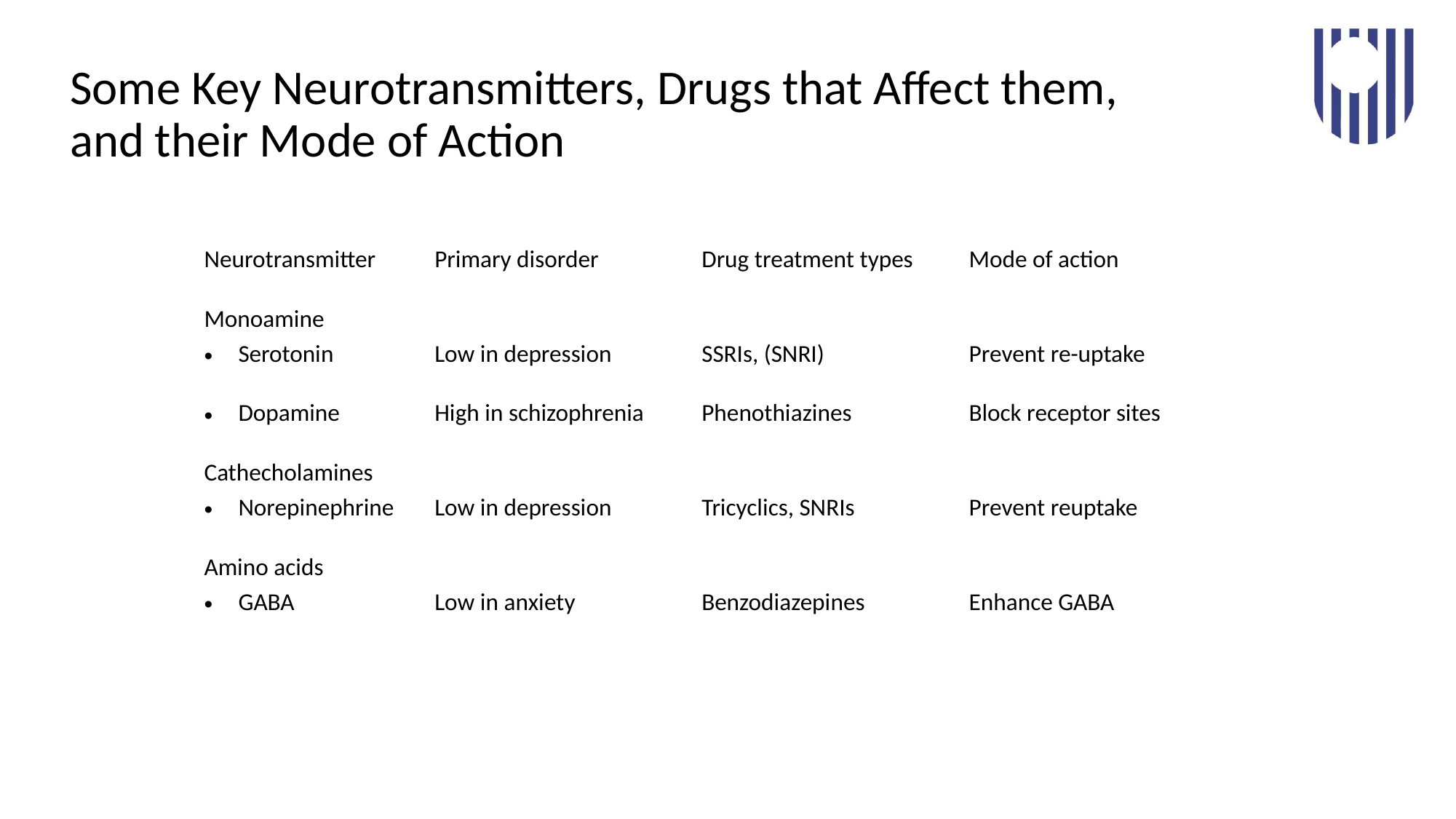

# Some Key Neurotransmitters, Drugs that Affect them, and their Mode of Action
| Neurotransmitter | Primary disorder | Drug treatment types | Mode of action |
| --- | --- | --- | --- |
| Monoamine |  |  |  |
| Serotonin | Low in depression | SSRIs, (SNRI) | Prevent re-uptake |
| Dopamine | High in schizophrenia | Phenothiazines | Block receptor sites |
| Cathecholamines |  |  |  |
| Norepinephrine | Low in depression | Tricyclics, SNRIs | Prevent reuptake |
| Amino acids |  |  |  |
| GABA | Low in anxiety | Benzodiazepines | Enhance GABA |